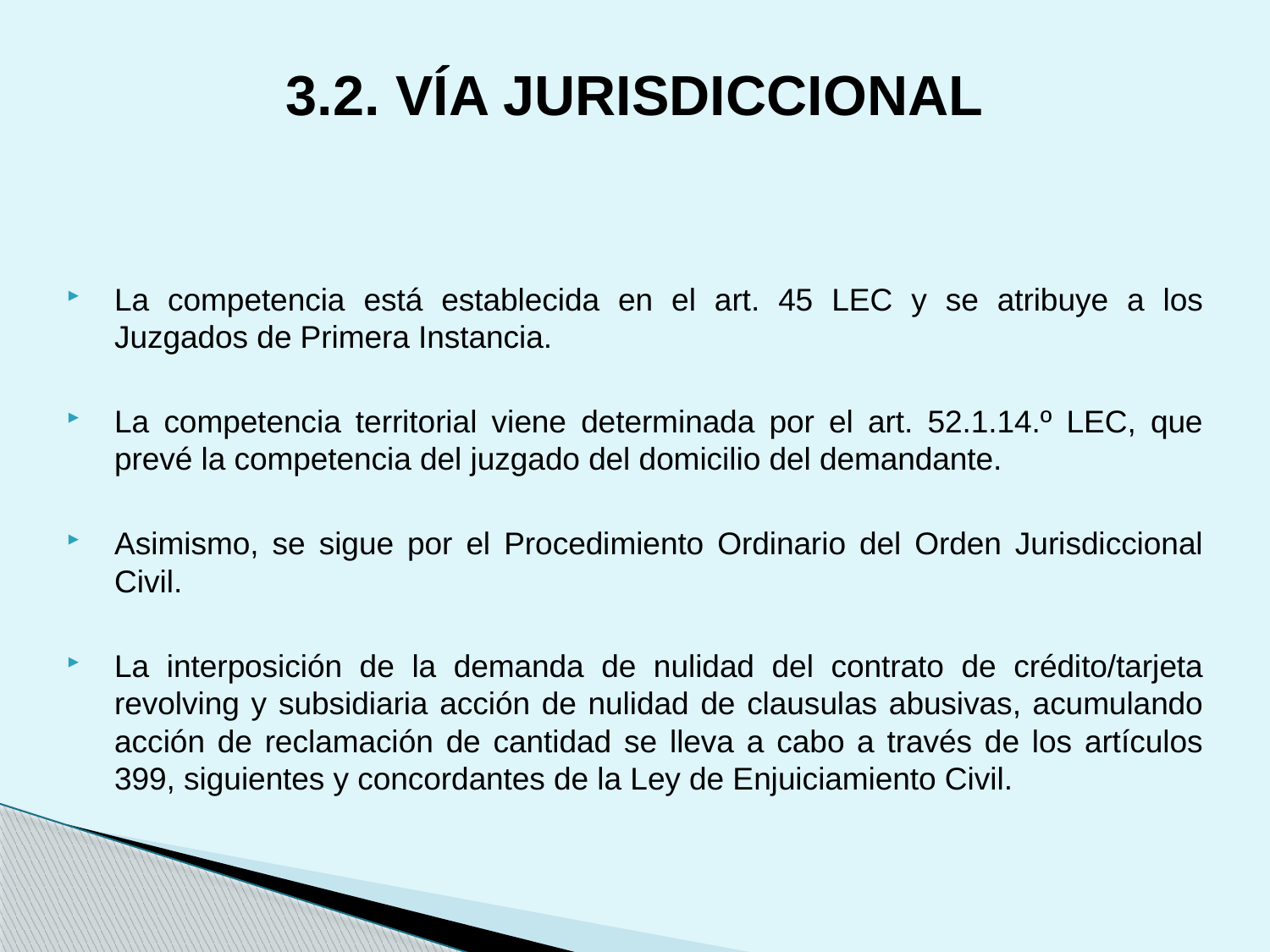

# 3.2. VÍA JURISDICCIONAL

La competencia está establecida en el art. 45 LEC y se atribuye a los Juzgados de Primera Instancia.

La competencia territorial viene determinada por el art. 52.1.14.º LEC, que prevé la competencia del juzgado del domicilio del demandante.

Asimismo, se sigue por el Procedimiento Ordinario del Orden Jurisdiccional Civil.

La interposición de la demanda de nulidad del contrato de crédito/tarjeta revolving y subsidiaria acción de nulidad de clausulas abusivas, acumulando acción de reclamación de cantidad se lleva a cabo a través de los artículos 399, siguientes y concordantes de la Ley de Enjuiciamiento Civil.